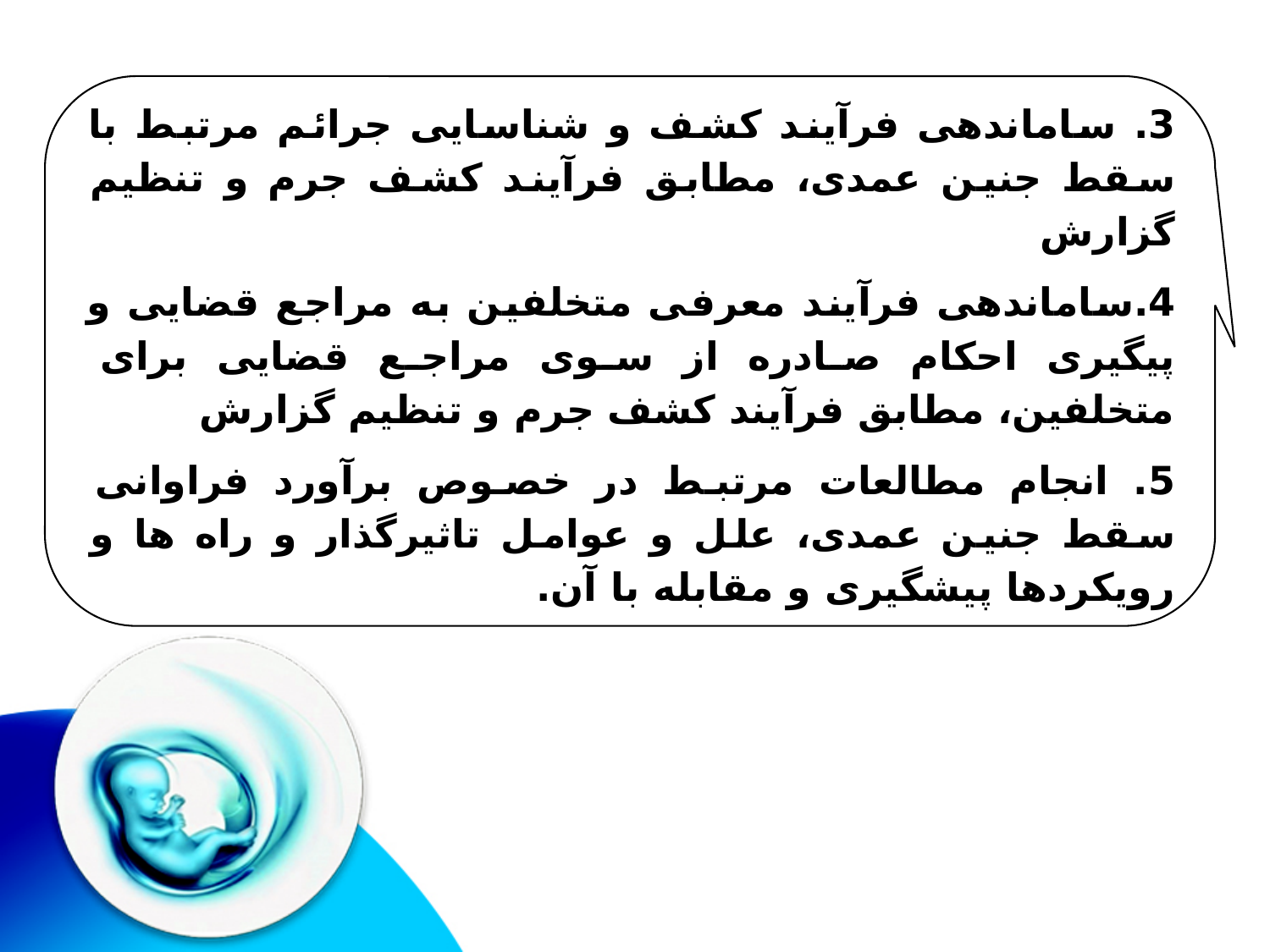

3. ساماندهی فرآیند کشف و شناسایی جرائم مرتبط با سقط جنین عمدی، مطابق فرآیند کشف جرم و تنظیم گزارش
4.ساماندهی فرآیند معرفی متخلفین به مراجع قضایی و پیگیری احکام صادره از سوی مراجع قضایی برای متخلفین، مطابق فرآیند کشف جرم و تنظیم گزارش
5. انجام مطالعات مرتبط در خصوص برآورد فراوانی سقط جنین عمدی، علل و عوامل تاثیرگذار و راه ها و رویکردها پیشگیری و مقابله با آن.